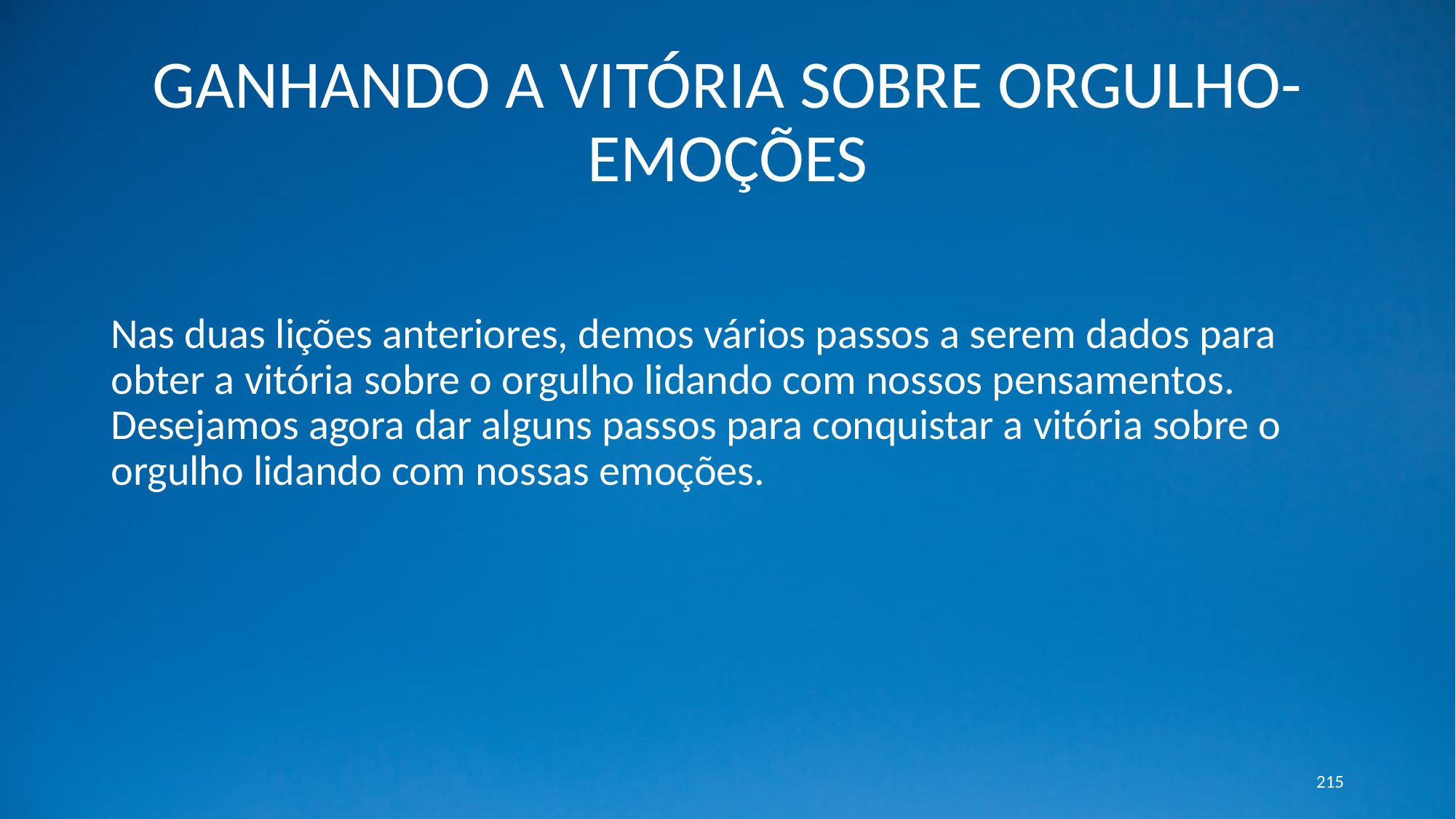

# GANHANDO A VITÓRIA SOBRE ORGULHO-EMOÇÕES
Nas duas lições anteriores, demos vários passos a serem dados para obter a vitória sobre o orgulho lidando com nossos pensamentos. Desejamos agora dar alguns passos para conquistar a vitória sobre o orgulho lidando com nossas emoções.

215